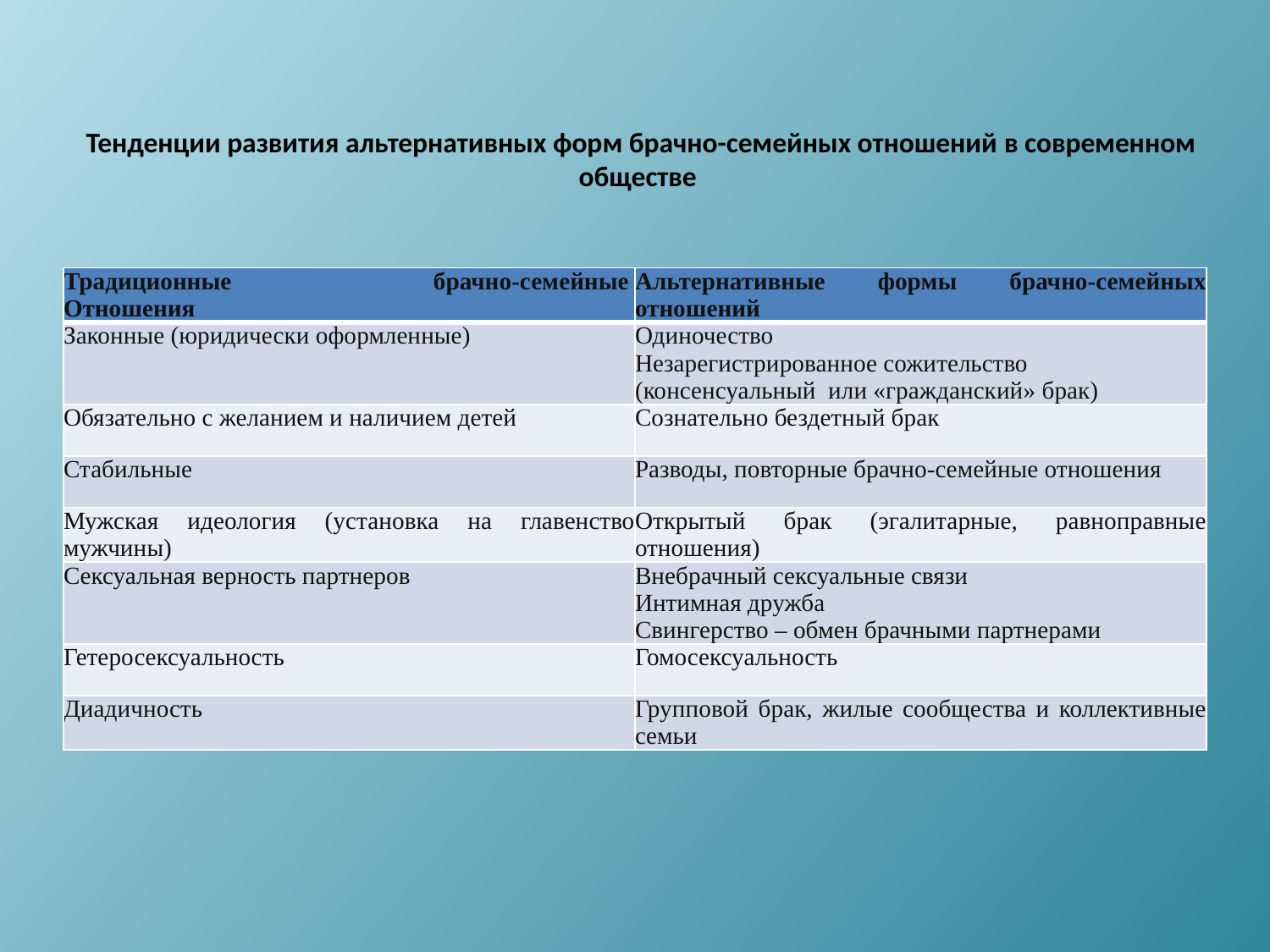

# Тенденции развития альтернативных форм брачно-семейных отношений в современном обществе
| Традиционные брачно-семейные  Отношения | Альтернативные формы брачно-семейных отношений |
| --- | --- |
| Законные (юридически оформленные) | Одиночество  Незарегистрированное сожительство  (консенсуальный или «гражданский» брак) |
| Обязательно с желанием и наличием детей | Сознательно бездетный брак |
| Стабильные | Разводы, повторные брачно-семейные отношения |
| Мужская идеология (установка на главенство мужчины) | Открытый брак (эгалитарные, равноправные отношения) |
| Сексуальная верность партнеров | Внебрачный сексуальные связи Интимная дружба  Свингерство – обмен брачными партнерами |
| Гетеросексуальность | Гомосексуальность |
| Диадичность | Групповой брак, жилые сообщества и коллективные семьи |